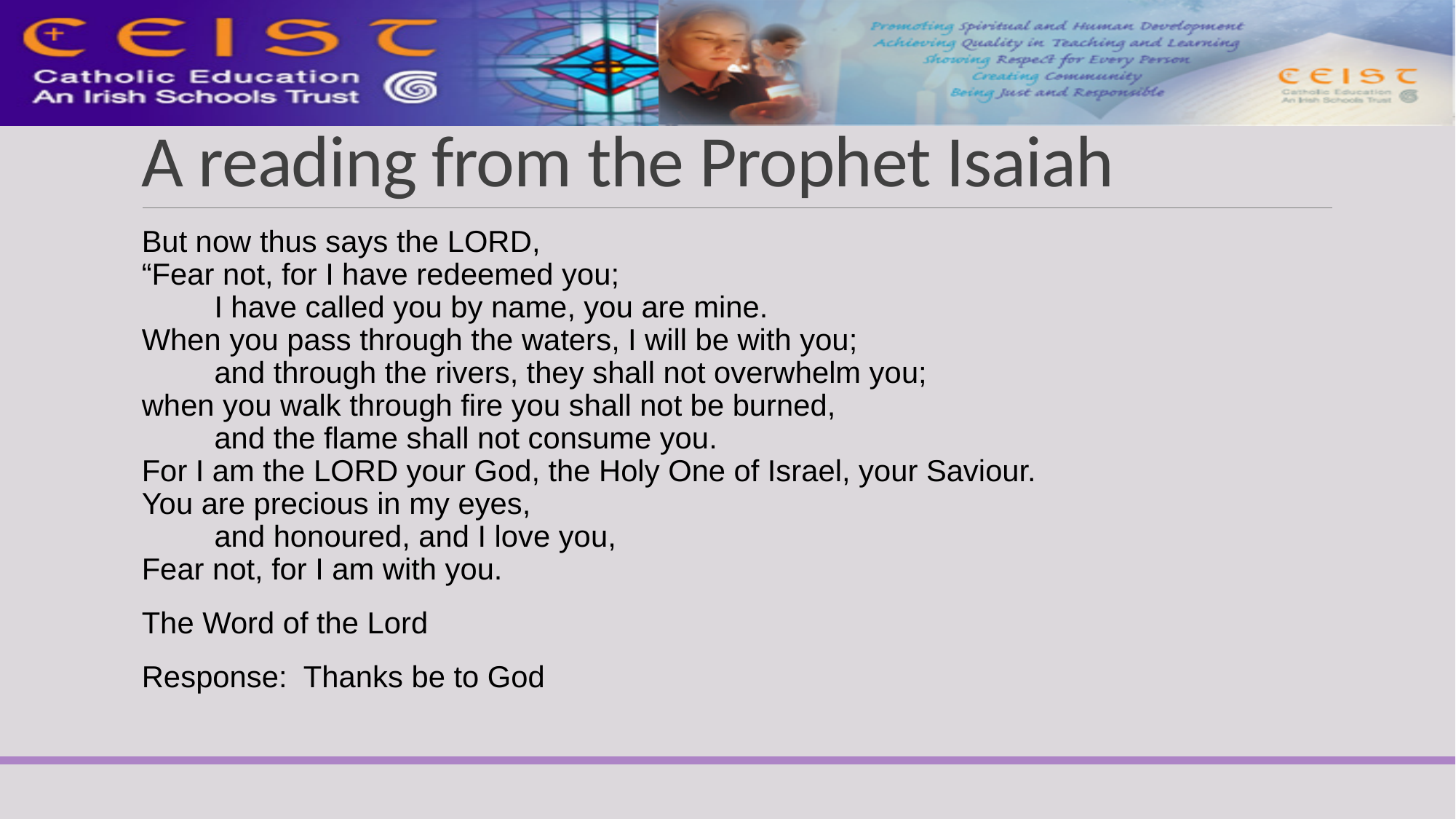

# A reading from the Prophet Isaiah
But now thus says the Lord,
“Fear not, for I have redeemed you;
    I have called you by name, you are mine.
When you pass through the waters, I will be with you;
    and through the rivers, they shall not overwhelm you;
when you walk through fire you shall not be burned,
    and the flame shall not consume you.
For I am the Lord your God, the Holy One of Israel, your Saviour.
You are precious in my eyes,
    and honoured, and I love you,
Fear not, for I am with you.
The Word of the Lord
Response:  Thanks be to God